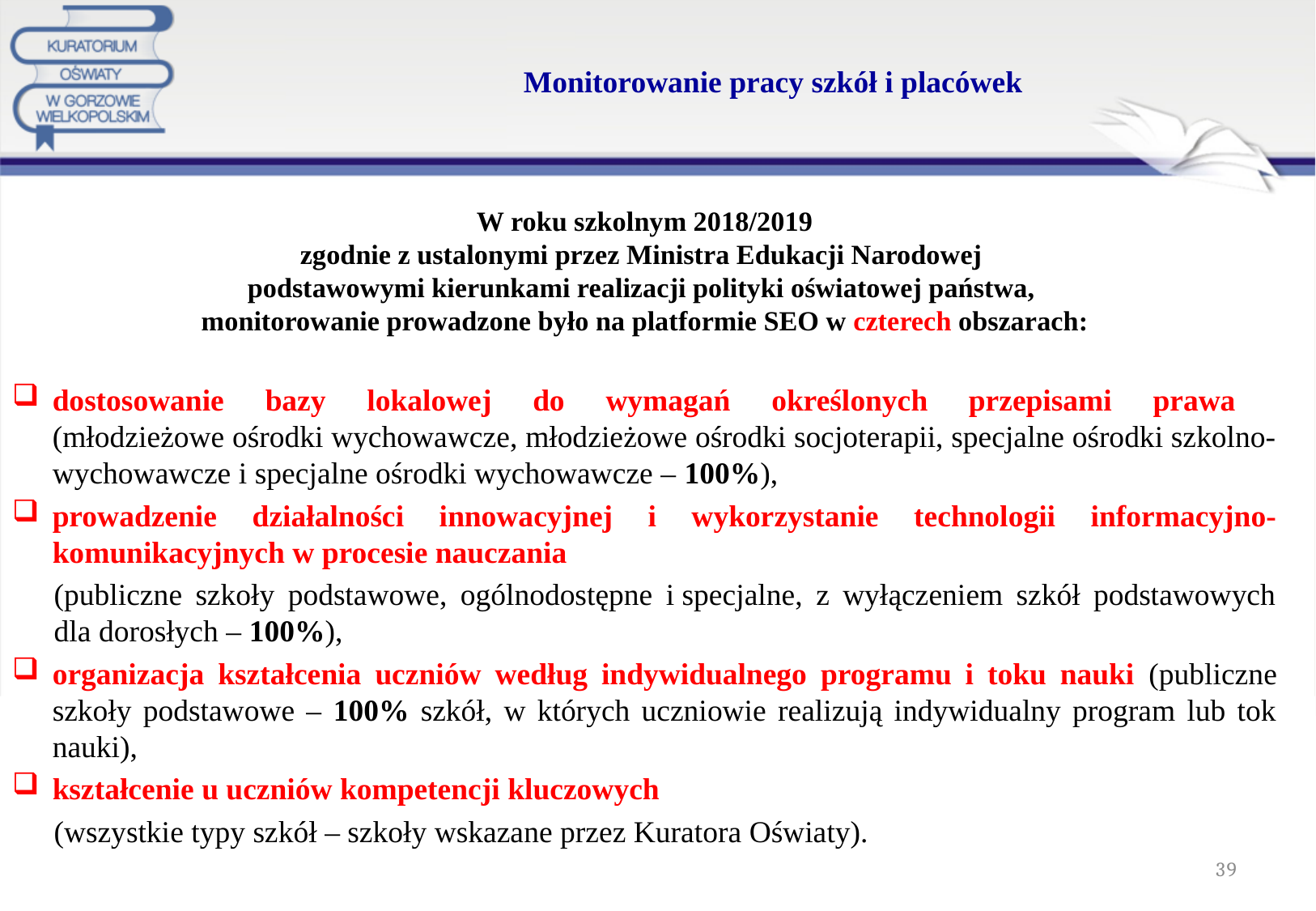

# Monitorowanie pracy szkół i placówek
W roku szkolnym 2018/2019
zgodnie z ustalonymi przez Ministra Edukacji Narodowej
podstawowymi kierunkami realizacji polityki oświatowej państwa,
monitorowanie prowadzone było na platformie SEO w czterech obszarach:

dostosowanie bazy lokalowej do wymagań określonych przepisami prawa
(młodzieżowe ośrodki wychowawcze, młodzieżowe ośrodki socjoterapii, specjalne ośrodki szkolno-wychowawcze i specjalne ośrodki wychowawcze – 100%),
prowadzenie działalności innowacyjnej i wykorzystanie technologii informacyjno-komunikacyjnych w procesie nauczania
(publiczne szkoły podstawowe, ogólnodostępne i specjalne, z wyłączeniem szkół podstawowych dla dorosłych – 100%),
organizacja kształcenia uczniów według indywidualnego programu i toku nauki (publiczne szkoły podstawowe – 100% szkół, w których uczniowie realizują indywidualny program lub tok nauki),
kształcenie u uczniów kompetencji kluczowych
(wszystkie typy szkół – szkoły wskazane przez Kuratora Oświaty).

39